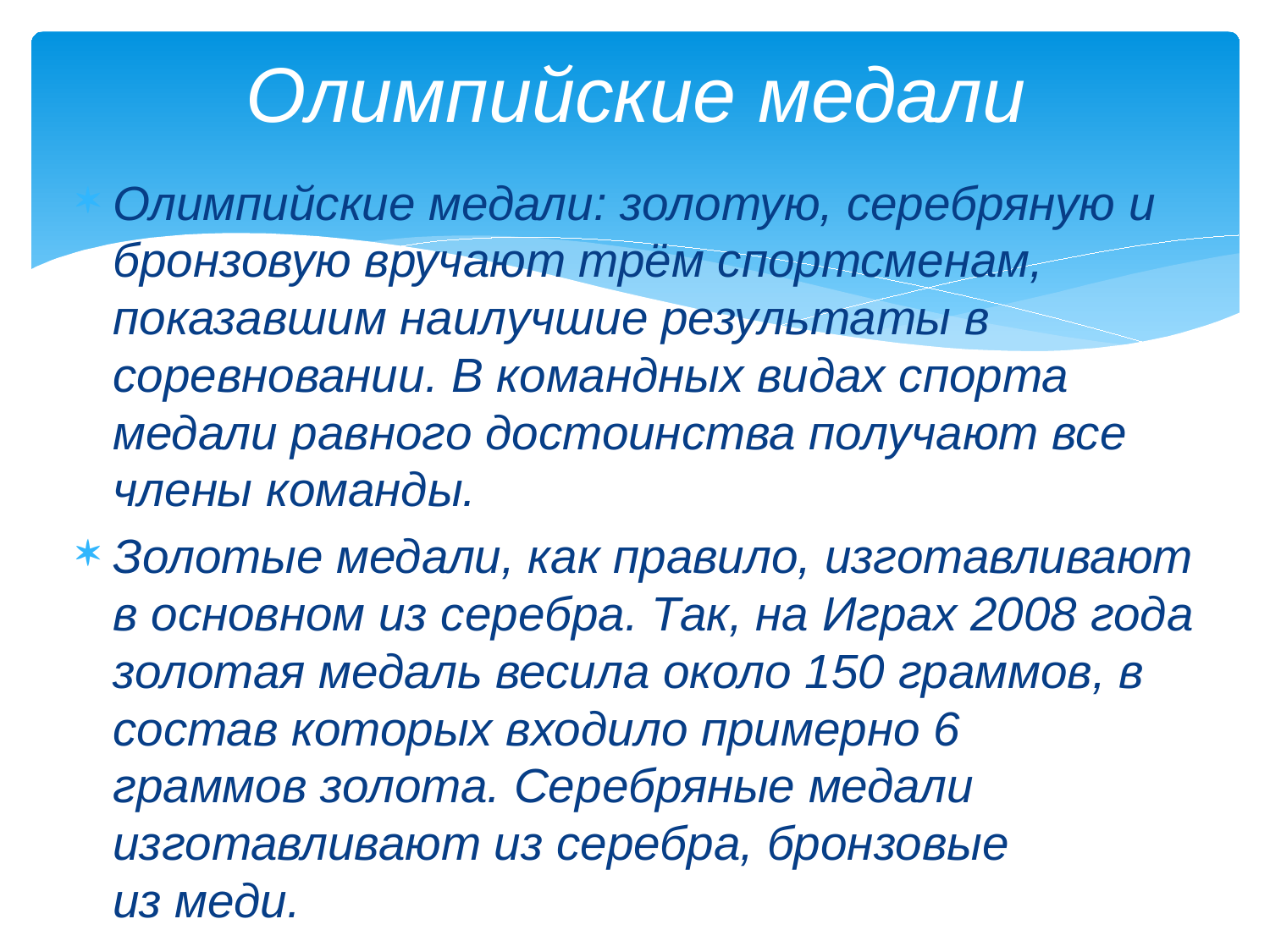

# Олимпийские медали
Олимпийские медали: золотую, серебряную и бронзовую вручают трём спортсменам, показавшим наилучшие результаты в соревновании. В командных видах спорта медали равного достоинства получают все члены команды.
Золотые медали, как правило, изготавливают в основном из серебра. Так, на Играх 2008 года золотая медаль весила около 150 граммов, в состав которых входило примерно 6 граммов золота. Серебряные медали изготавливают из серебра, бронзовые из меди.